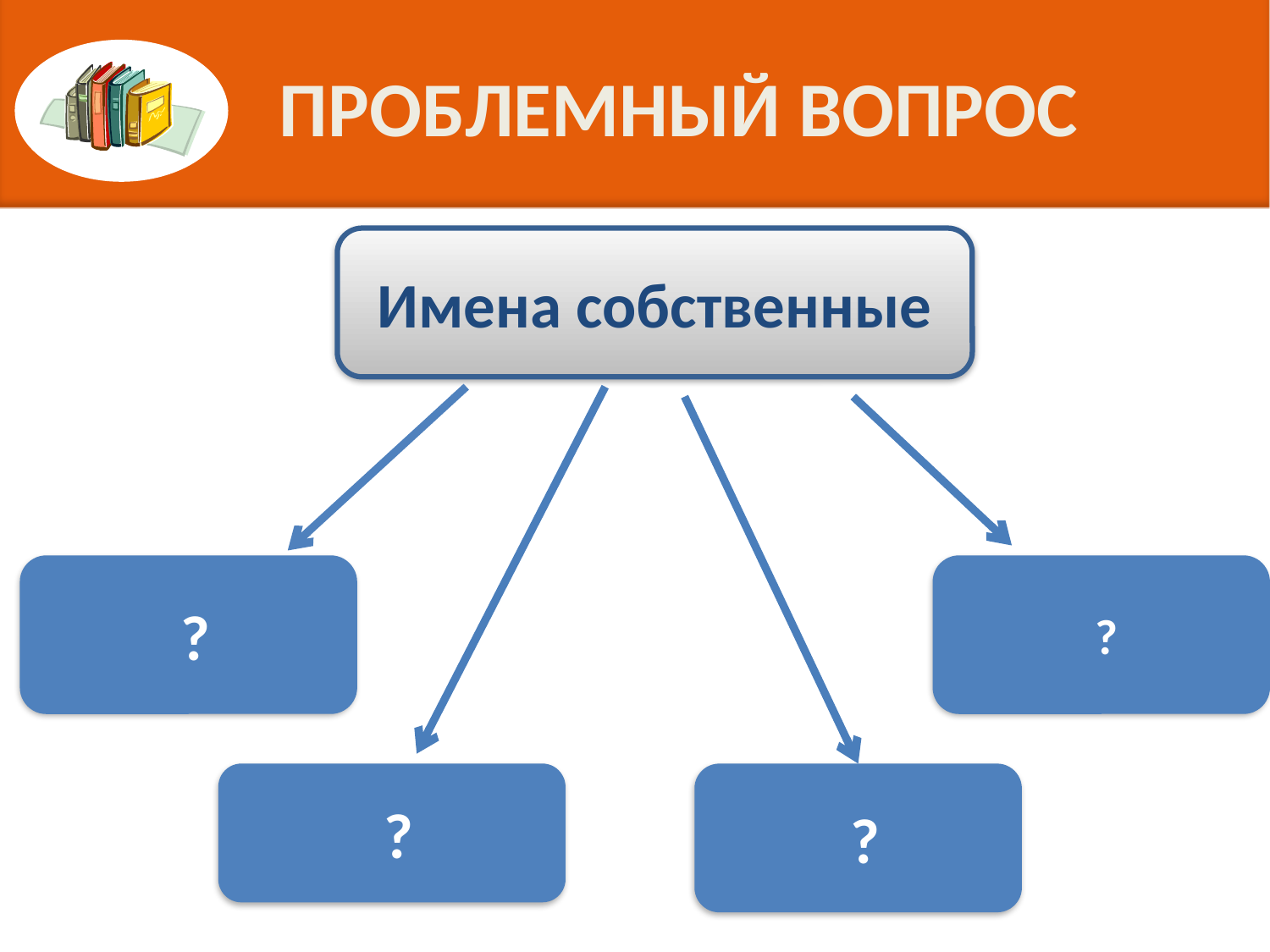

# ПРОБЛЕМНЫЙ ВОПРОС
Имена собственные
 ?
 ?
 ?
 ?